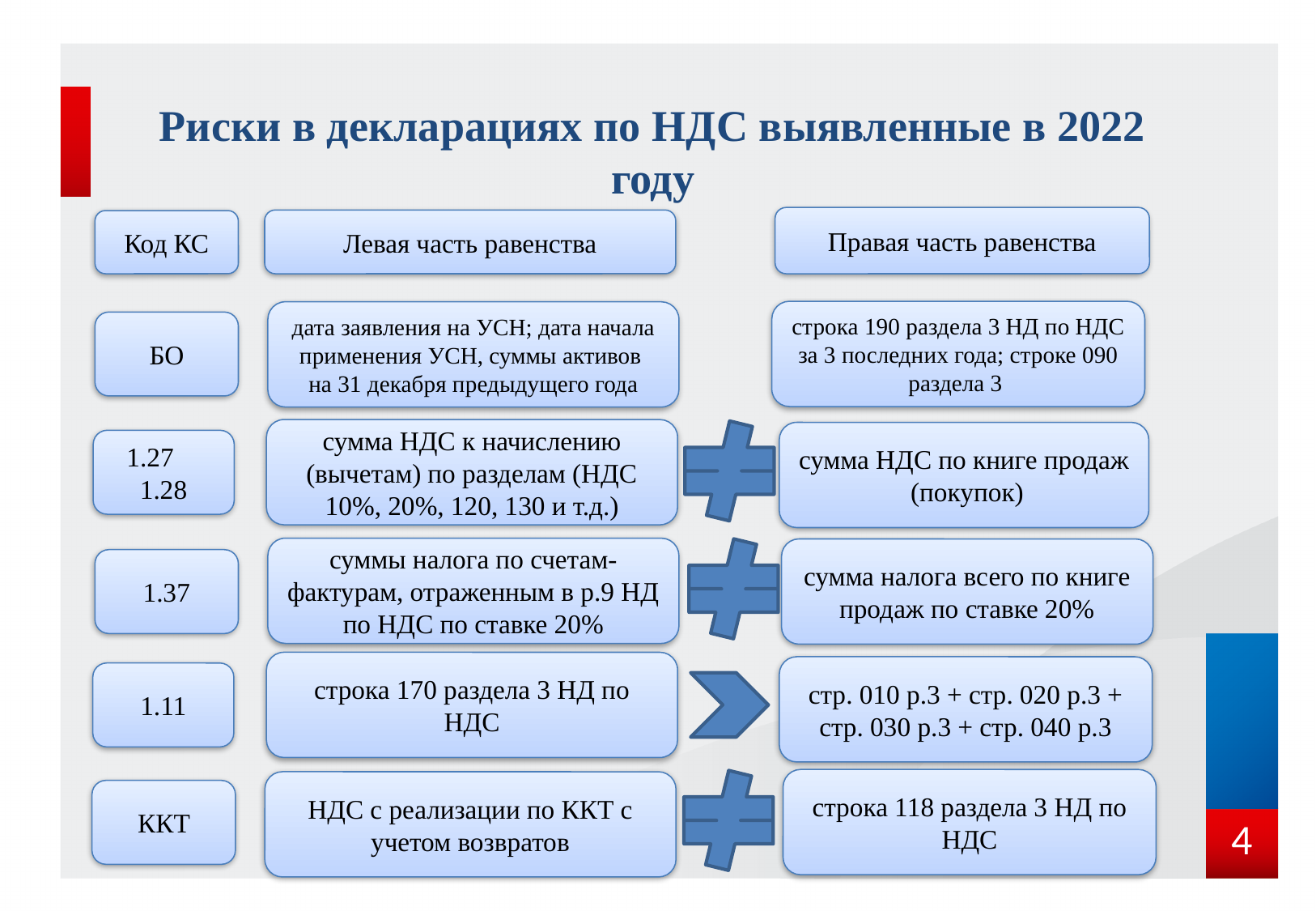

Риски в декларациях по НДС выявленные в 2022 году
Правая часть равенства
Левая часть равенства
Код КС
строка 190 раздела 3 НД по НДС за 3 последних года; строке 090 раздела 3
дата заявления на УСН; дата начала применения УСН, суммы активов  на 31 декабря предыдущего года
БО

сумма НДС к начислению (вычетам) по разделам (НДС 10%, 20%, 120, 130 и т.д.)

сумма НДС по книге продаж  (покупок)
1.27     1.28
суммы налога по счетам-фактурам, отраженным в р.9 НД по НДС по ставке 20%

сумма налога всего по книге продаж по ставке 20%
1.37
строка 170 раздела 3 НД по НДС
стр. 010 р.3 + стр. 020 р.3 + стр. 030 р.3 + стр. 040 р.3
1.11

строка 118 раздела 3 НД по НДС

НДС с реализации по ККТ с учетом возвратов
ККТ
4